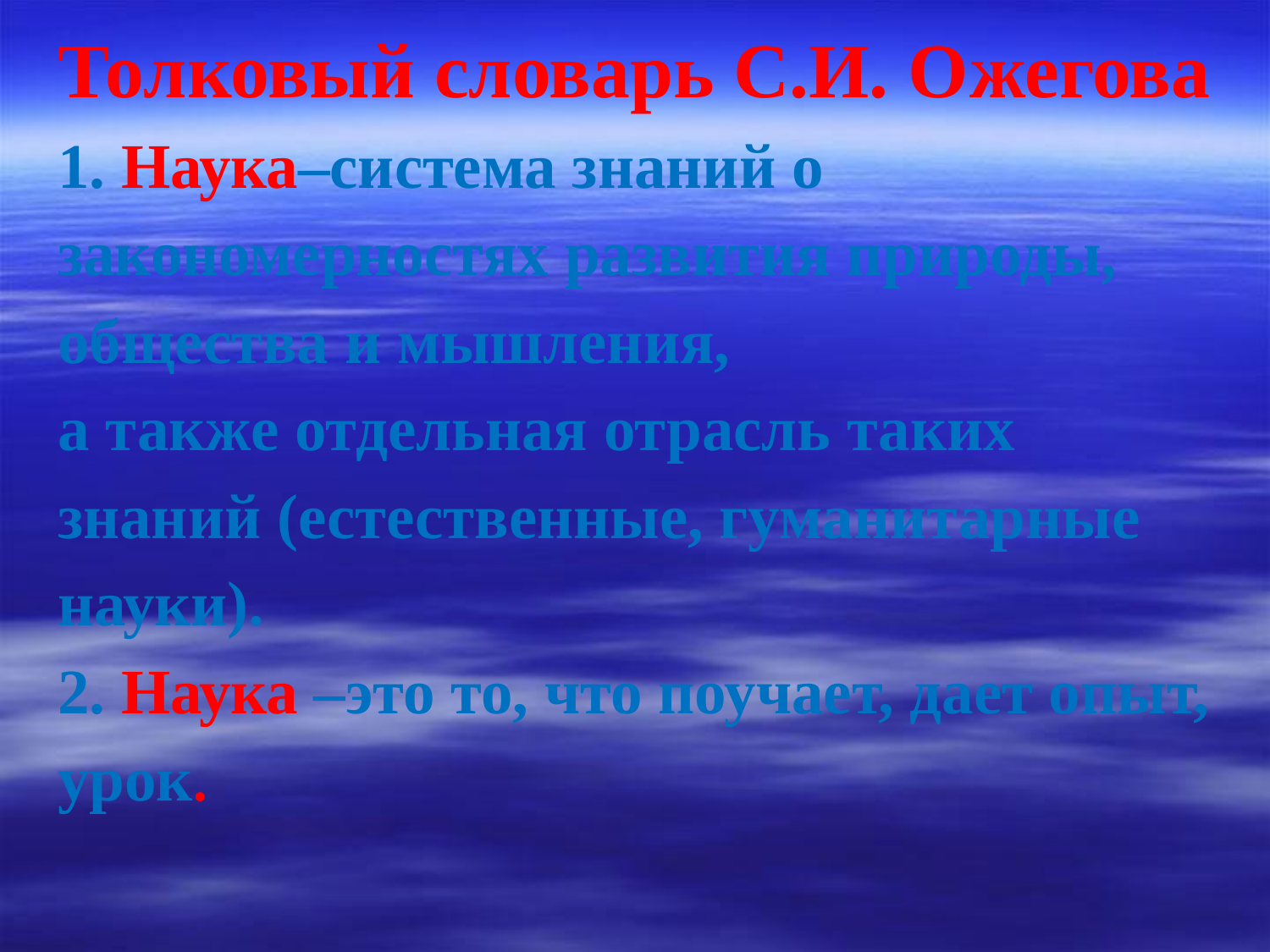

Толковый словарь С.И. Ожегова
 Наука–система знаний о закономерностях развития природы, общества и мышления,
а также отдельная отрасль таких знаний (естественные, гуманитарные науки).
2. Наука –это то, что поучает, дает опыт, урок.